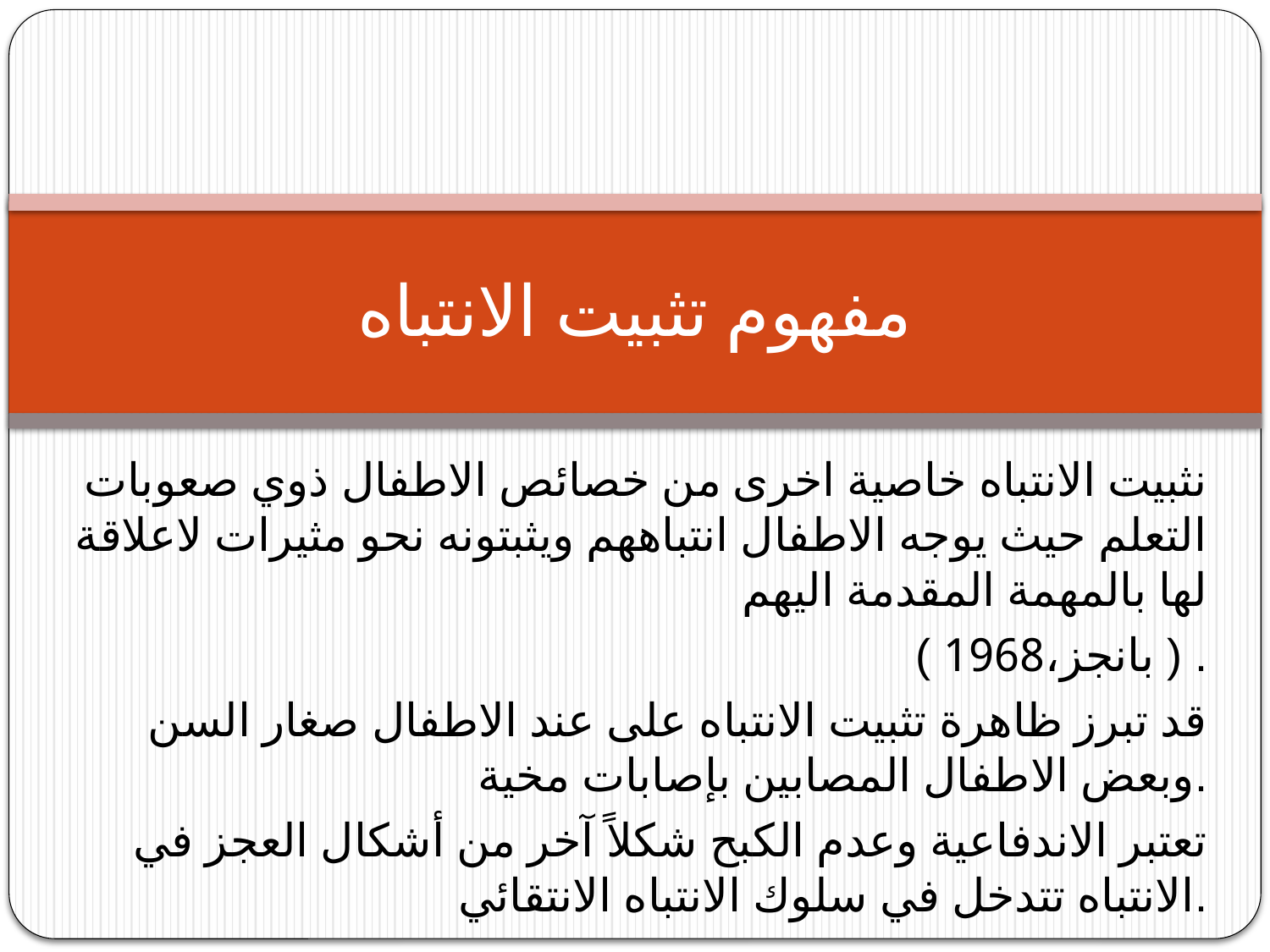

# مفهوم تثبيت الانتباه
نثبيت الانتباه خاصية اخرى من خصائص الاطفال ذوي صعوبات التعلم حيث يوجه الاطفال انتباههم ويثبتونه نحو مثيرات لاعلاقة لها بالمهمة المقدمة اليهم
( بانجز،1968 ) .
قد تبرز ظاهرة تثبيت الانتباه على عند الاطفال صغار السن وبعض الاطفال المصابين بإصابات مخية.
تعتبر الاندفاعية وعدم الكبح شكلاً آخر من أشكال العجز في الانتباه تتدخل في سلوك الانتباه الانتقائي.